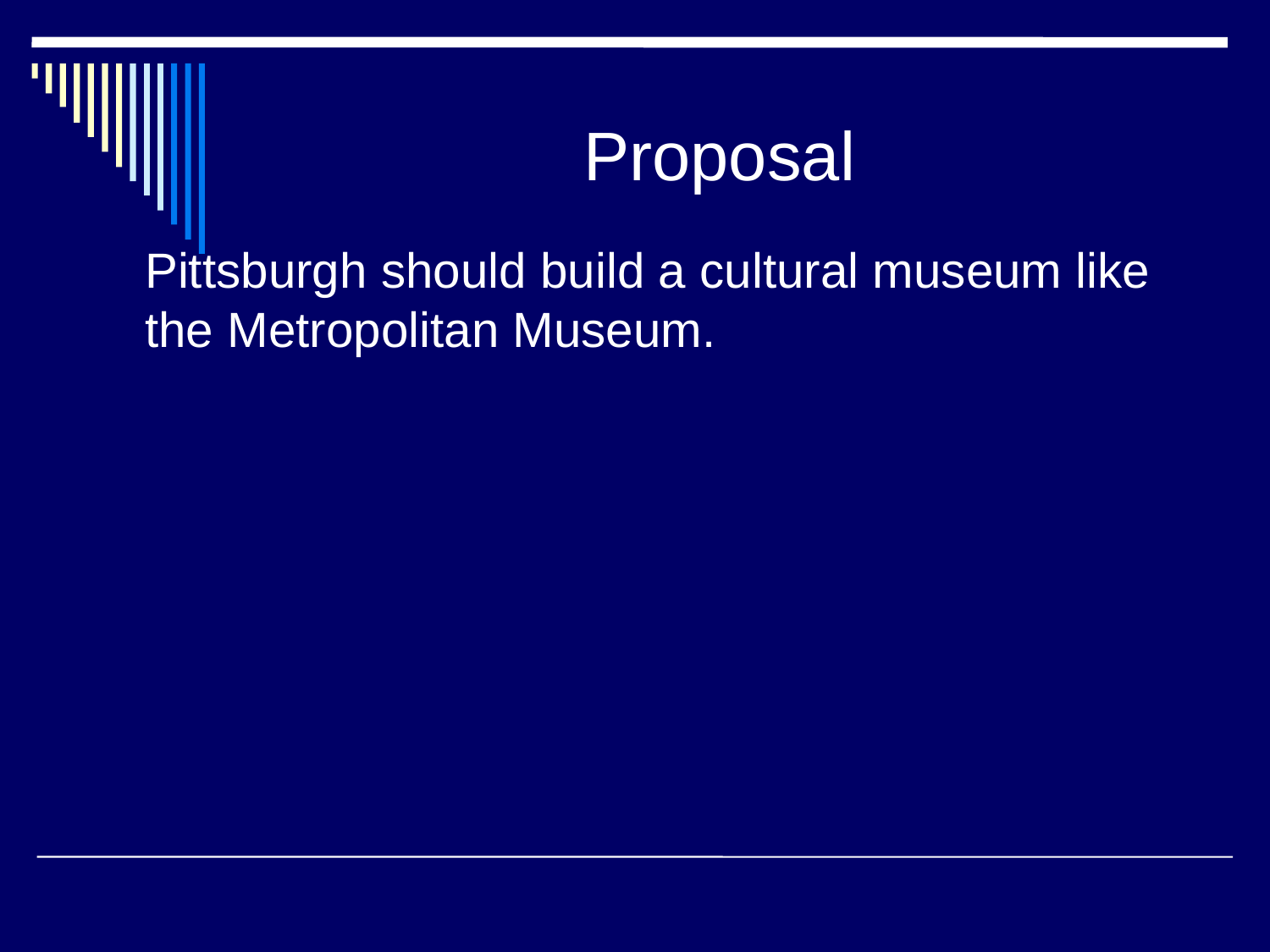

# Proposal
	Pittsburgh should build a cultural museum like the Metropolitan Museum.